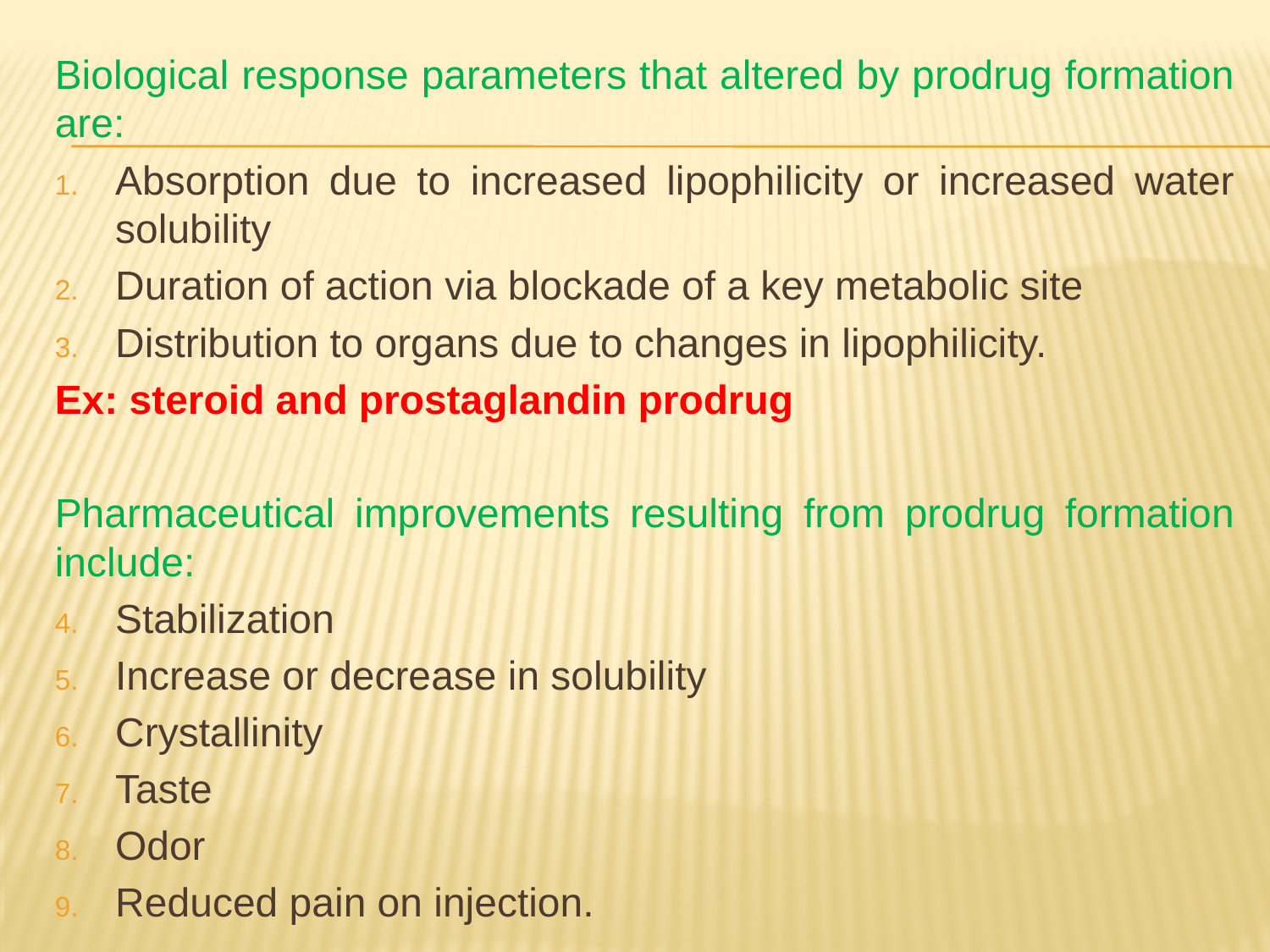

Biological response parameters that altered by prodrug formation are:
Absorption due to increased lipophilicity or increased water solubility
Duration of action via blockade of a key metabolic site
Distribution to organs due to changes in lipophilicity.
Ex: steroid and prostaglandin prodrug

Pharmaceutical improvements resulting from prodrug formation include:
Stabilization
Increase or decrease in solubility
Crystallinity
Taste
Odor
Reduced pain on injection.